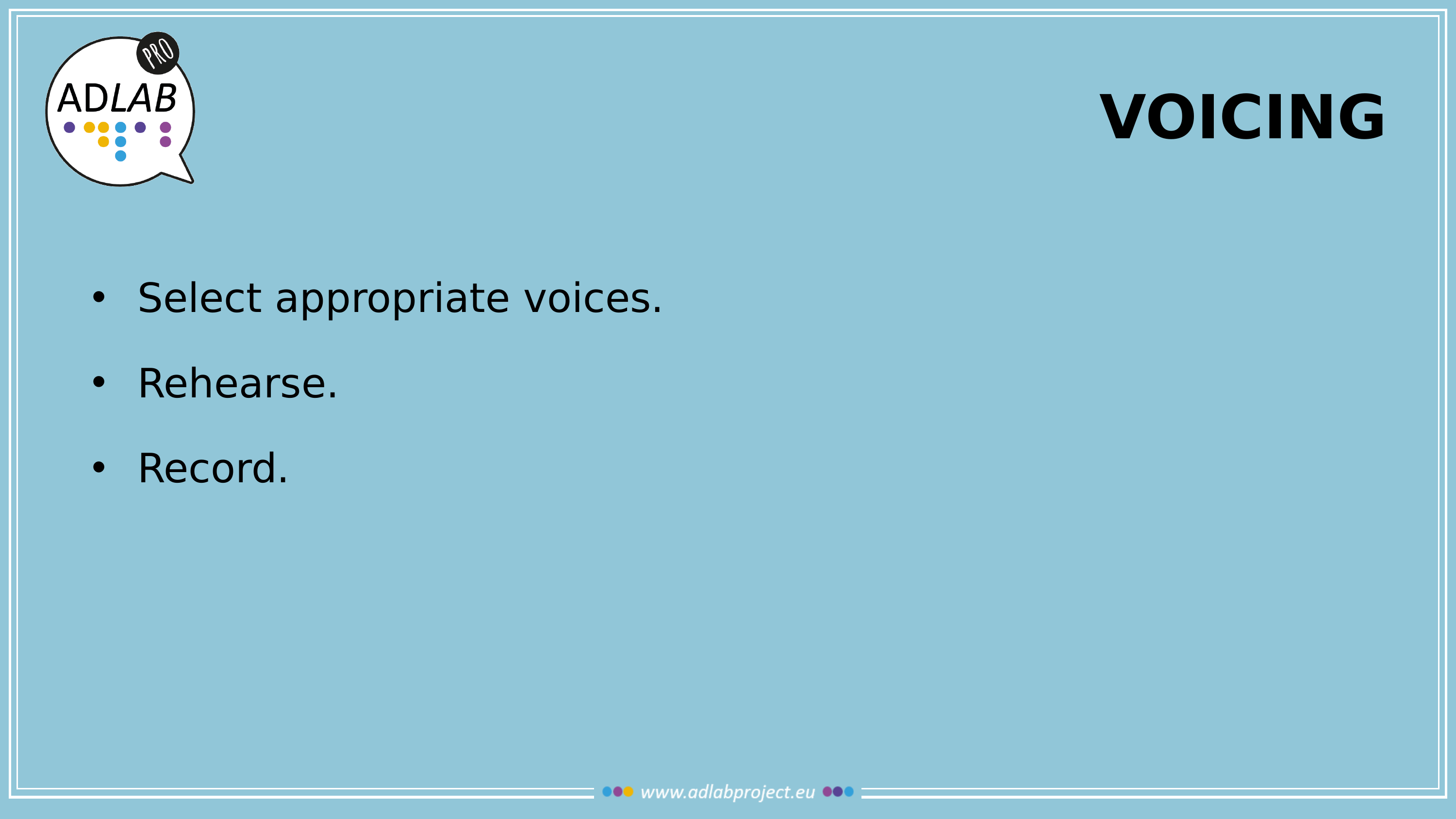

# VOICING
Select appropriate voices.
Rehearse.
Record.